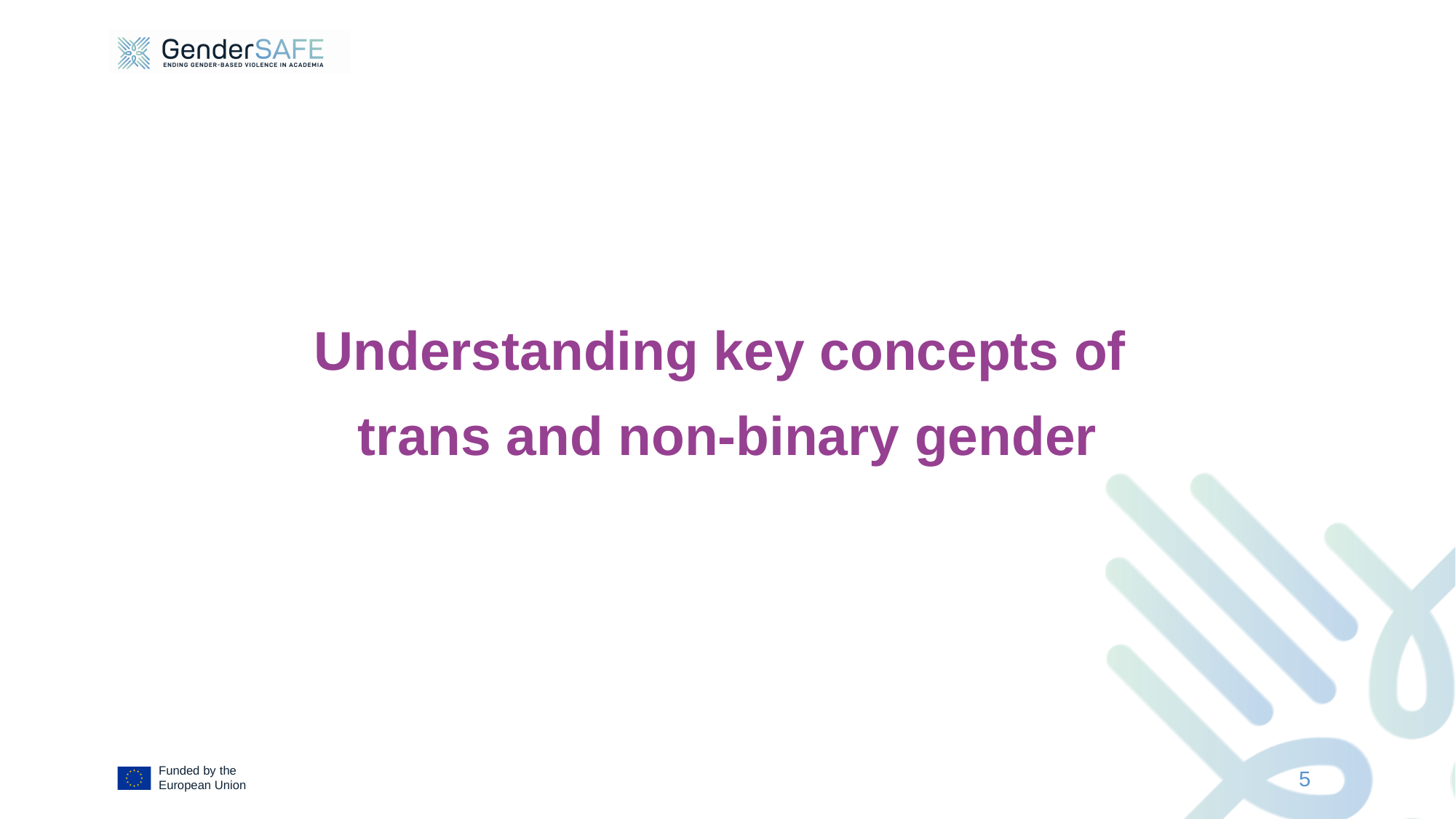

Understanding key concepts of
trans and non-binary gender
5